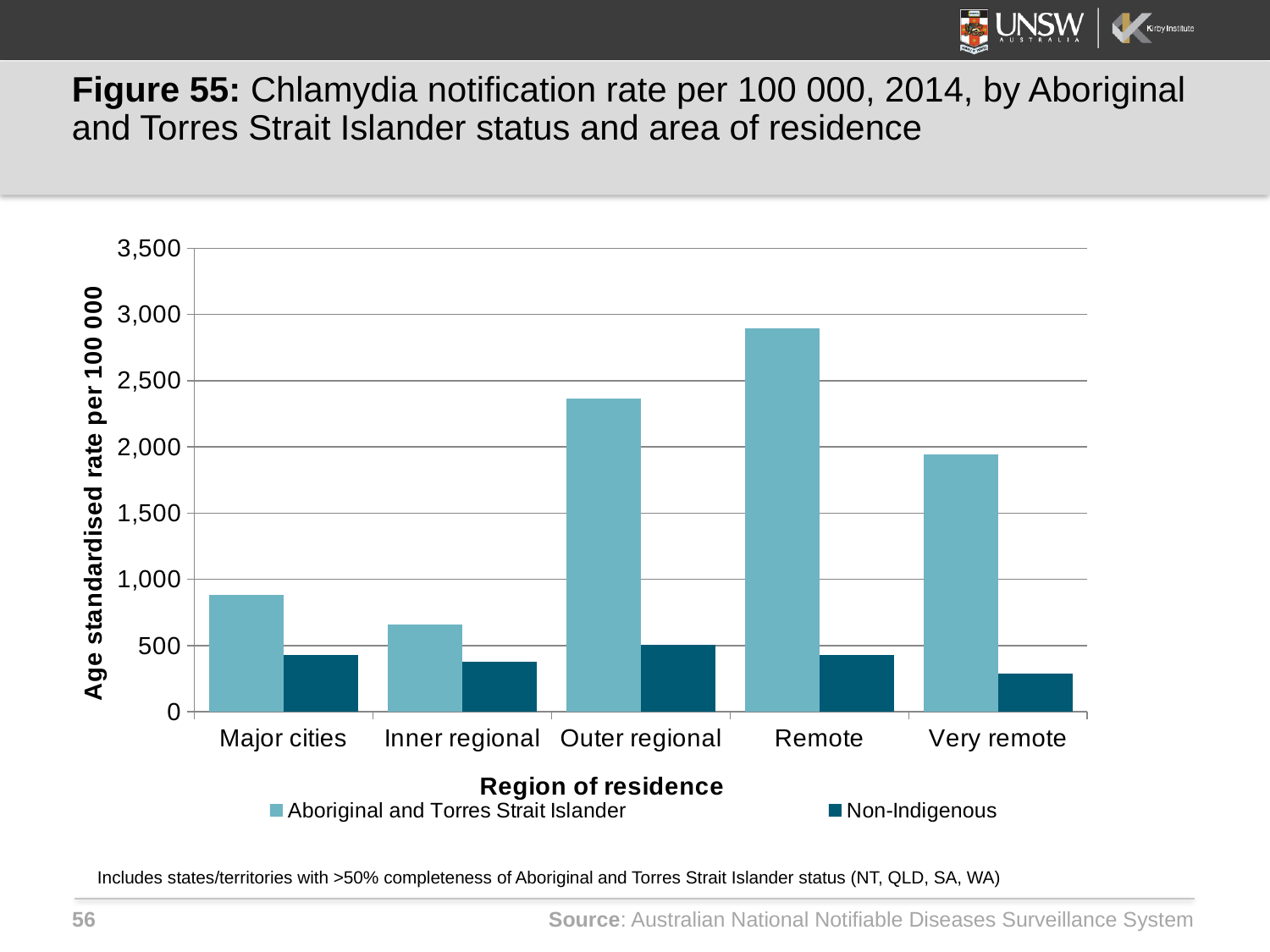

# Figure 55: Chlamydia notification rate per 100 000, 2014, by Aboriginal and Torres Strait Islander status and area of residence

### Chart

| Category | Aboriginal and Torres Strait Islander | Non-Indigenous |
|---|---|---|
| Major cities | 885.0895 | 430.9891 |
| Inner regional | 657.8663 | 378.875 |
| Outer regional | 2364.035 | 507.9057 |
| Remote | 2894.783 | 428.1183 |
| Very remote | 1944.022 | 287.4074 |
Includes states/territories with >50% completeness of Aboriginal and Torres Strait Islander status (NT, QLD, SA, WA)
Source: Australian National Notifiable Diseases Surveillance System
56